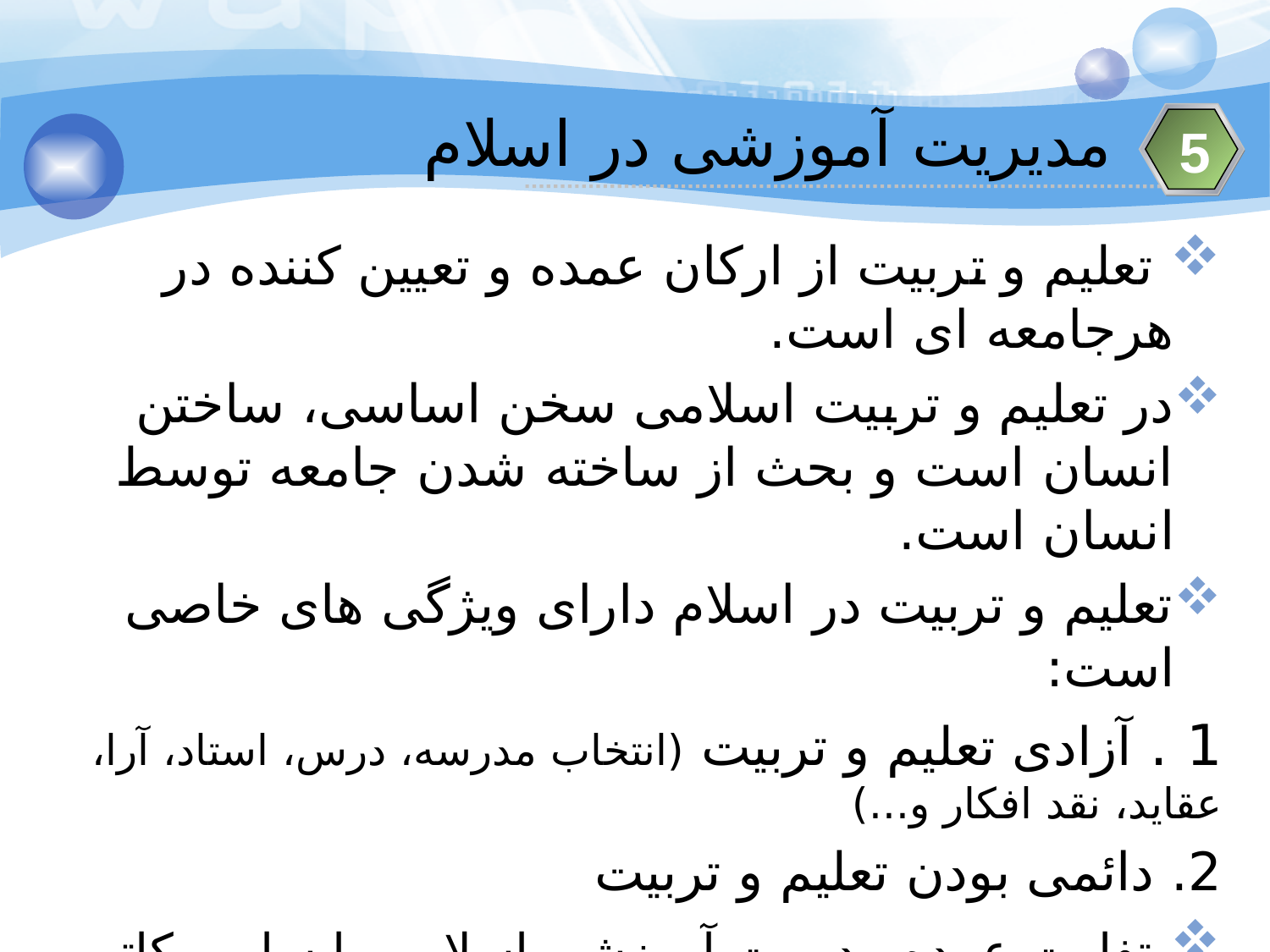

مدیریت آموزشی در اسلام

5

 تعلیم و تربیت از ارکان عمده و تعیین کننده در هرجامعه ای است.
در تعلیم و تربیت اسلامی سخن اساسی، ساختن انسان است و بحث از ساخته شدن جامعه توسط انسان است.
تعلیم و تربیت در اسلام دارای ویژگی های خاصی است:
1 . آزادی تعلیم و تربیت (انتخاب مدرسه، درس، استاد، آرا، عقاید، نقد افکار و...)
2. دائمی بودن تعلیم و تربیت
 تفاوت عمده مدیریت آموزشی اسلامی با سایر مکاتب در مبانی ایدئولوژیکی و فلسفی، خصوصیات مدیر و تفاوت در شرایط احراز مدیریت است.